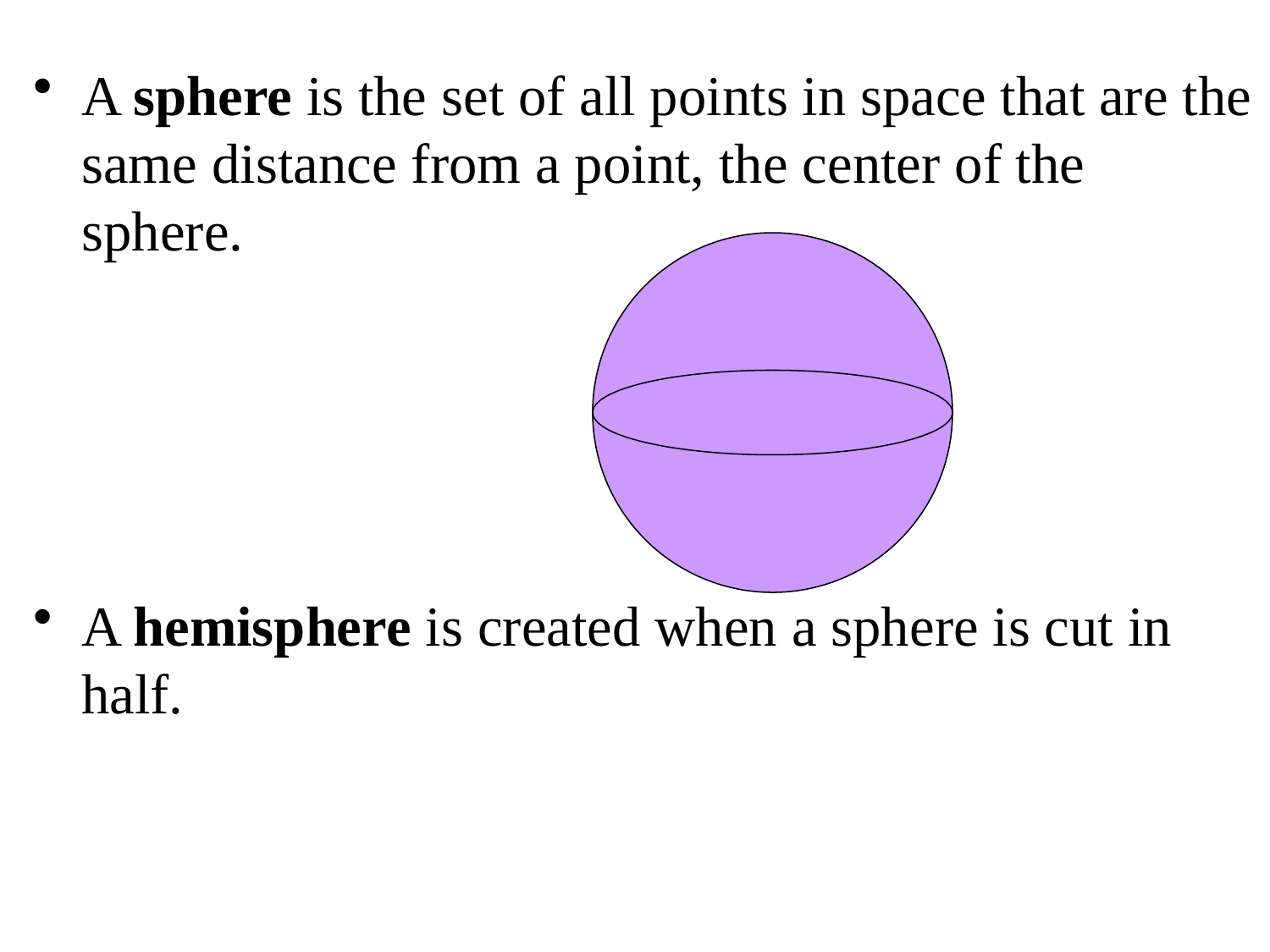

#
A sphere is the set of all points in space that are the same distance from a point, the center of the sphere.

A hemisphere is created when a sphere is cut in half.